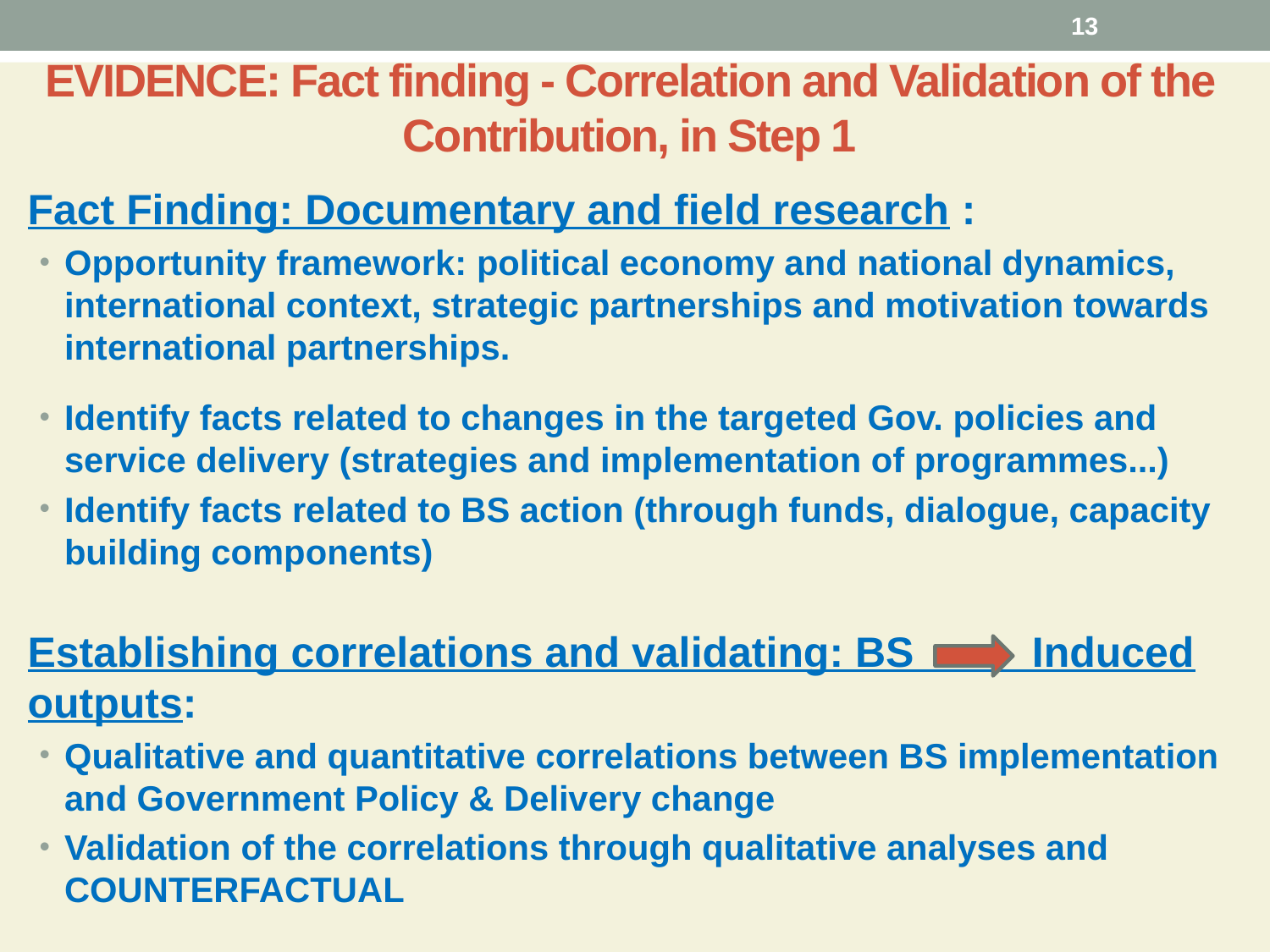

13
# EVIDENCE: Fact finding - Correlation and Validation of the Contribution, in Step 1
Fact Finding: Documentary and field research :
Opportunity framework: political economy and national dynamics, international context, strategic partnerships and motivation towards international partnerships.
Identify facts related to changes in the targeted Gov. policies and service delivery (strategies and implementation of programmes...)
Identify facts related to BS action (through funds, dialogue, capacity building components)

Establishing correlations and validating: BS          Induced outputs:
Qualitative and quantitative correlations between BS implementation and Government Policy & Delivery change
Validation of the correlations through qualitative analyses and COUNTERFACTUAL